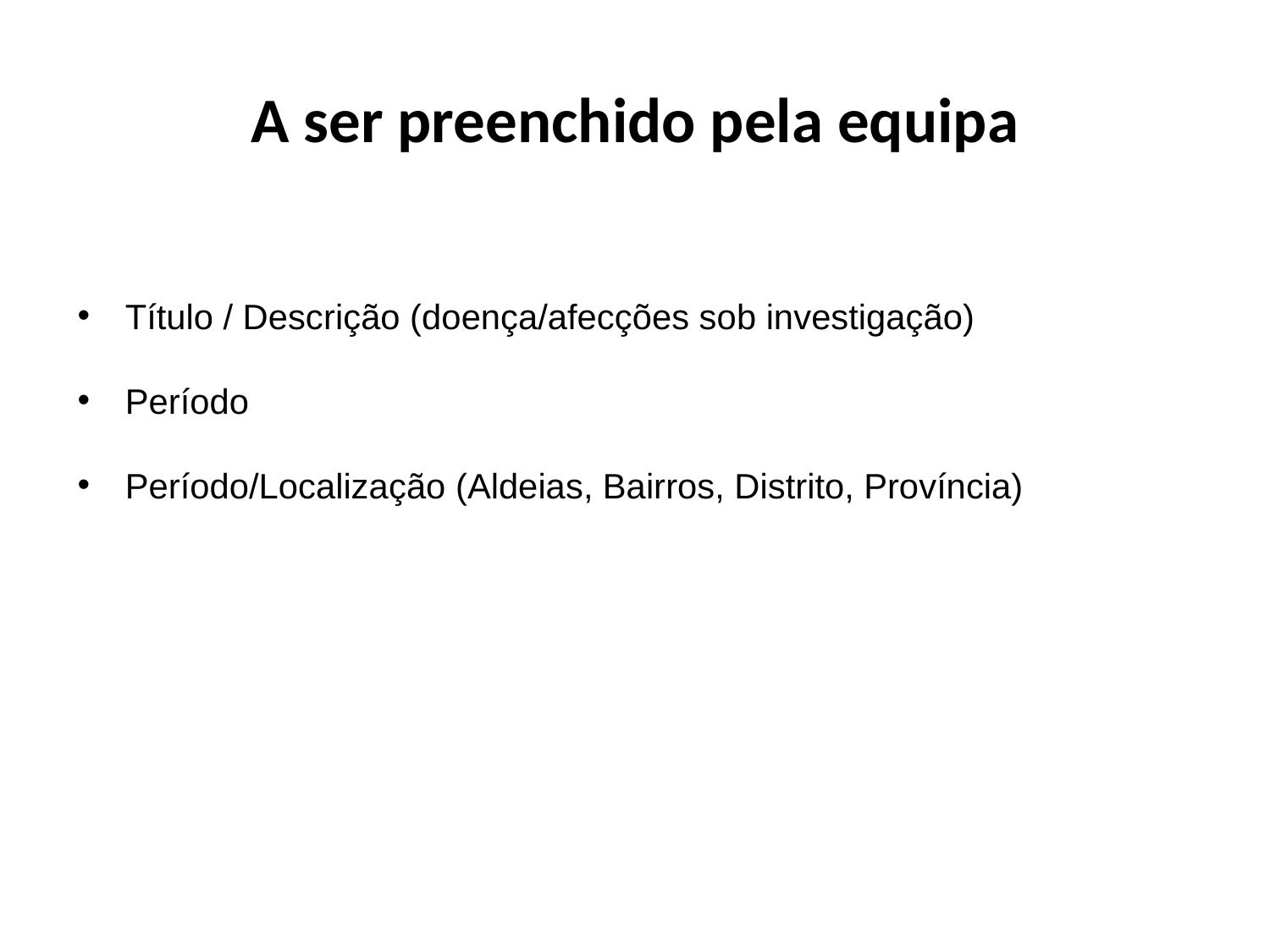

# A ser preenchido pela equipa

Título / Descrição (doença/afecções sob investigação)

Período

Período/Localização (Aldeias, Bairros, Distrito, Província)